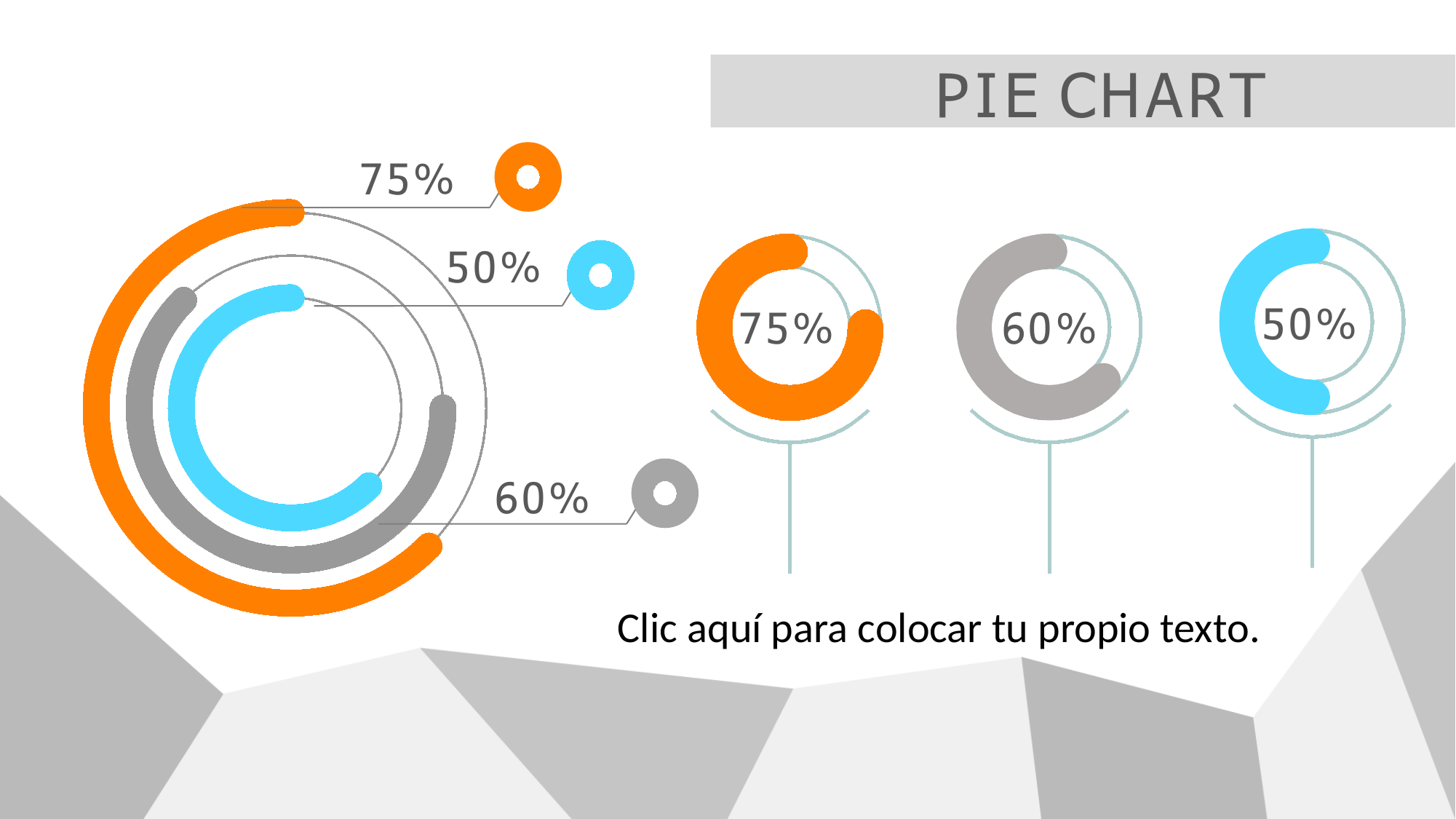

PIE CHART

75%

50%

50%
75%
60%

60%
Clic aquí para colocar tu propio texto.